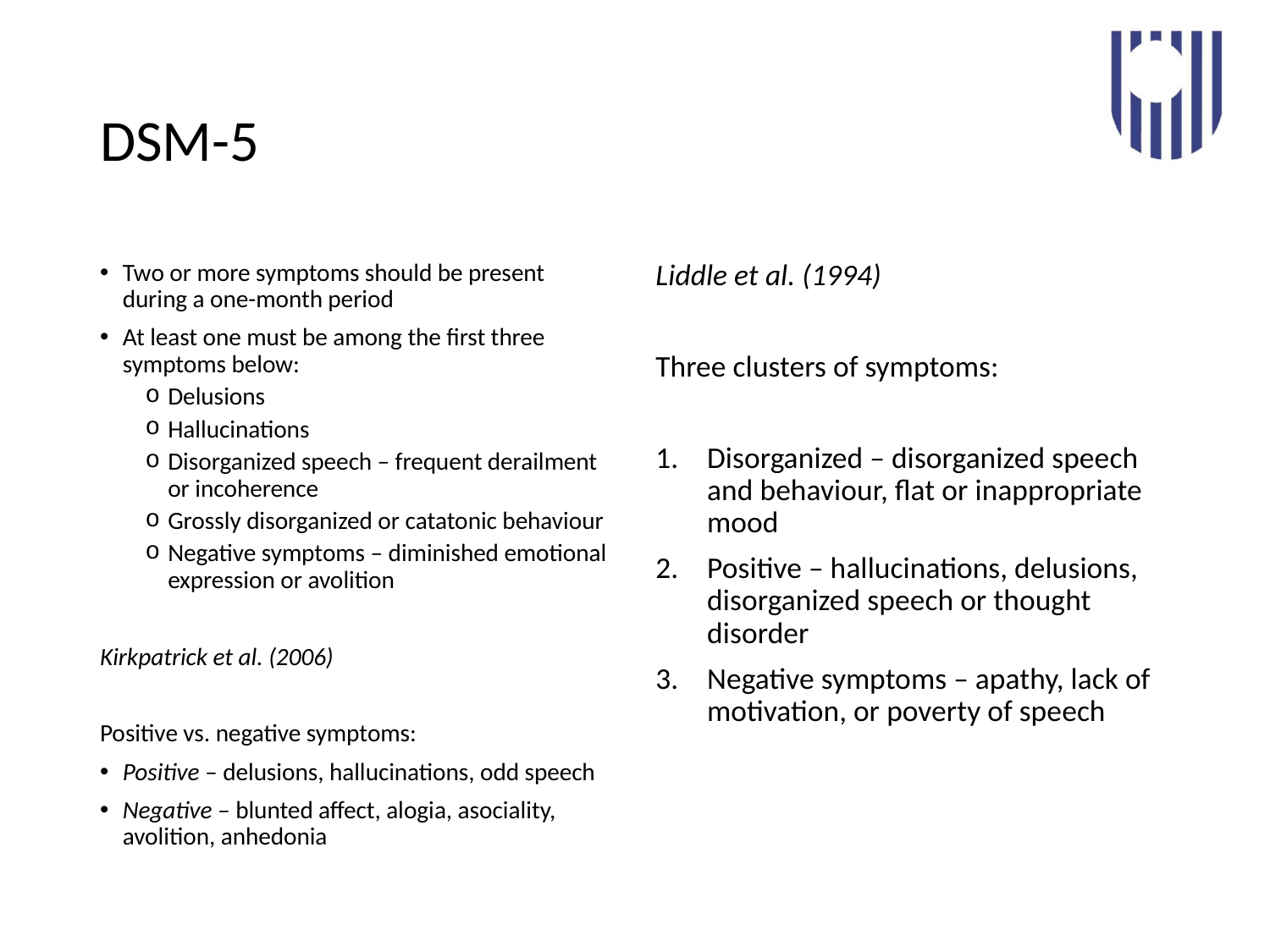

# DSM-5
Two or more symptoms should be present during a one-month period
At least one must be among the first three symptoms below:
Delusions
Hallucinations
Disorganized speech – frequent derailment or incoherence
Grossly disorganized or catatonic behaviour
Negative symptoms – diminished emotional expression or avolition

Kirkpatrick et al. (2006)

Positive vs. negative symptoms:
Positive – delusions, hallucinations, odd speech
Negative – blunted affect, alogia, asociality, avolition, anhedonia
Liddle et al. (1994)

Three clusters of symptoms:

Disorganized – disorganized speech and behaviour, flat or inappropriate mood
Positive – hallucinations, delusions, disorganized speech or thought disorder
Negative symptoms – apathy, lack of motivation, or poverty of speech